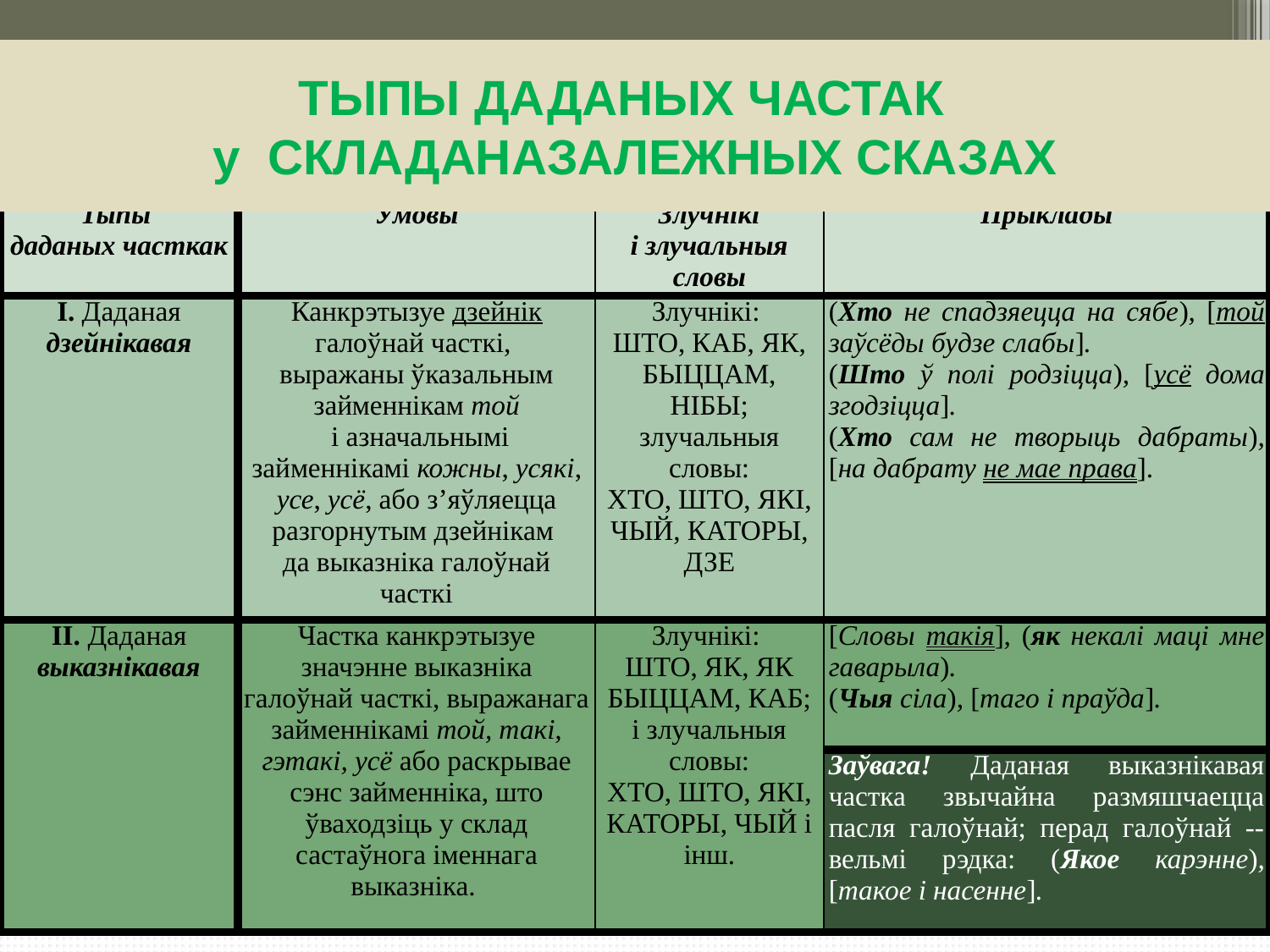

# ТЫПЫ ДАДАНЫХ ЧАСТАК у  СКЛАДАНАЗАЛЕЖНЫХ СКАЗАХ
| Тыпы даданых часткак | Умовы | Злучнікі і злучальныя словы | Прыклады |
| --- | --- | --- | --- |
| І. Даданая дзейнікавая | Канкрэтызуе дзейнік галоўнай часткі, выражаны ўказальным займеннікам той і азначальнымі займеннікамі кожны, усякі, усе, усё, або з’яўляецца разгорнутым дзейнікам да выказніка галоўнай часткі | Злучнікі: ШТО, КАБ, ЯК, БЫЦЦАМ, НІБЫ; злучальныя словы: ХТО, ШТО, ЯКІ, ЧЫЙ, КАТОРЫ, ДЗЕ | (Хто не спадзяецца на сябе), [той заўсёды будзе слабы]. (Што ў полі родзіцца), [усё дома згодзіцца]. (Хто сам не творыць дабраты), [на дабрату не мае права]. |
| ІІ. Даданая выказнікавая | Частка канкрэтызуе значэнне выказніка галоўнай часткі, выражанага займеннікамі той, такі, гэтакі, усё або раскрывае сэнс займенніка, што ўваходзіць у склад састаўнога іменнага выказніка. | Злучнікі: ШТО, ЯК, ЯК БЫЦЦАМ, КАБ; і злучальныя словы: ХТО, ШТО, ЯКІ, КАТОРЫ, ЧЫЙ і інш. | [Словы такія], (як некалі маці мне гаварыла). (Чыя сіла), [таго і праўда]. |
|  |  |  | Заўвага! Даданая выказнікавая частка звычайна размяшчаецца пасля галоўнай; перад галоўнай -- вельмі рэдка: (Якое карэнне), [такое і насенне]. |